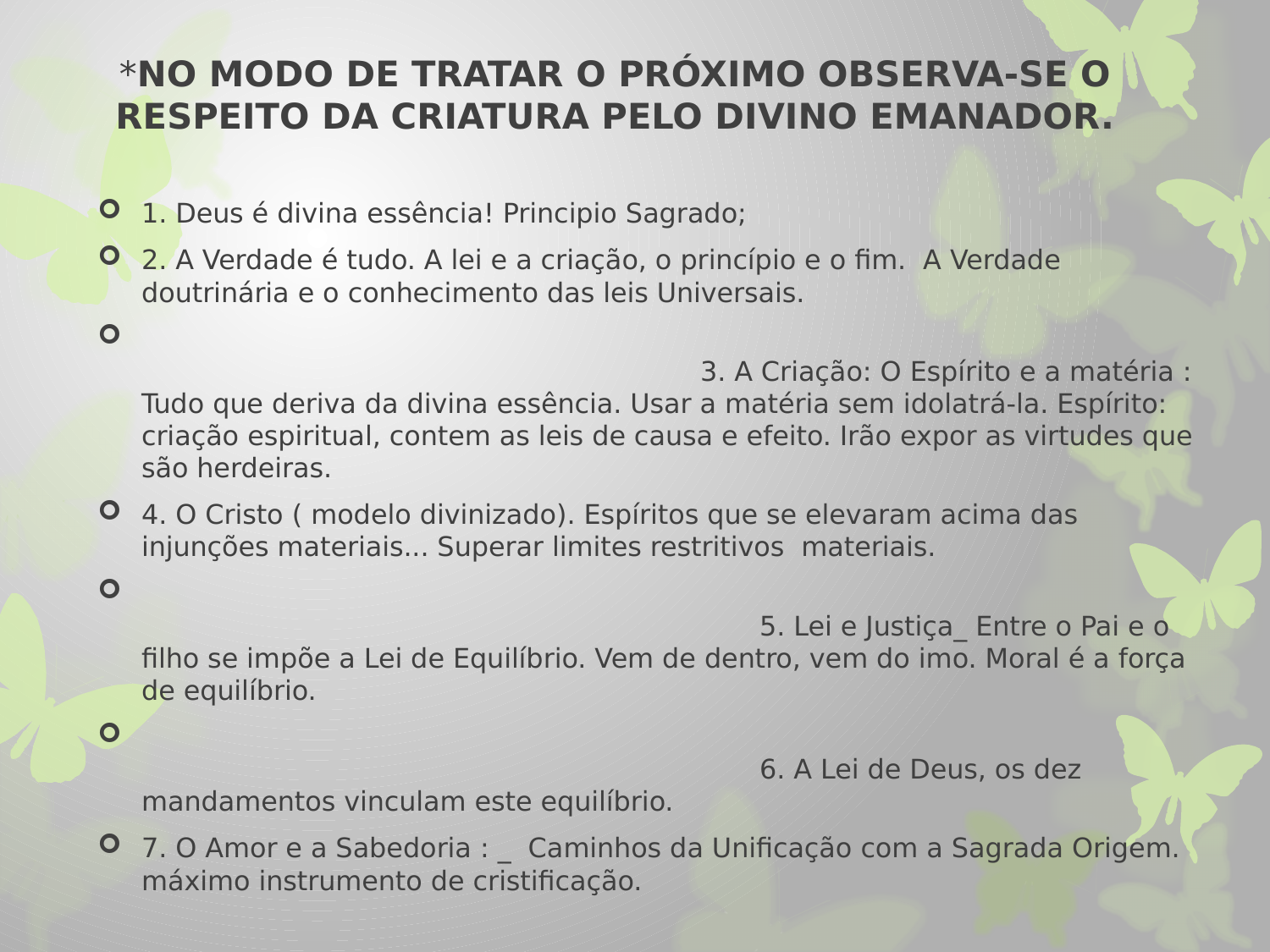

# *NO MODO DE TRATAR O PRÓXIMO OBSERVA-SE O RESPEITO DA CRIATURA PELO DIVINO EMANADOR.
1. Deus é divina essência! Principio Sagrado;
2. A Verdade é tudo. A lei e a criação, o princípio e o fim.  A Verdade doutrinária e o conhecimento das leis Universais.
                                                                                                                                                                                                 3. A Criação: O Espírito e a matéria : Tudo que deriva da divina essência. Usar a matéria sem idolatrá-la. Espírito: criação espiritual, contem as leis de causa e efeito. Irão expor as virtudes que são herdeiras.
4. O Cristo ( modelo divinizado). Espíritos que se elevaram acima das injunções materiais... Superar limites restritivos  materiais.
                                                                                                                                                                                                        5. Lei e Justiça_ Entre o Pai e o filho se impõe a Lei de Equilíbrio. Vem de dentro, vem do imo. Moral é a força de equilíbrio.
                                                                                                                                                                                                        6. A Lei de Deus, os dez mandamentos vinculam este equilíbrio.
7. O Amor e a Sabedoria : _  Caminhos da Unificação com a Sagrada Origem. máximo instrumento de cristificação.